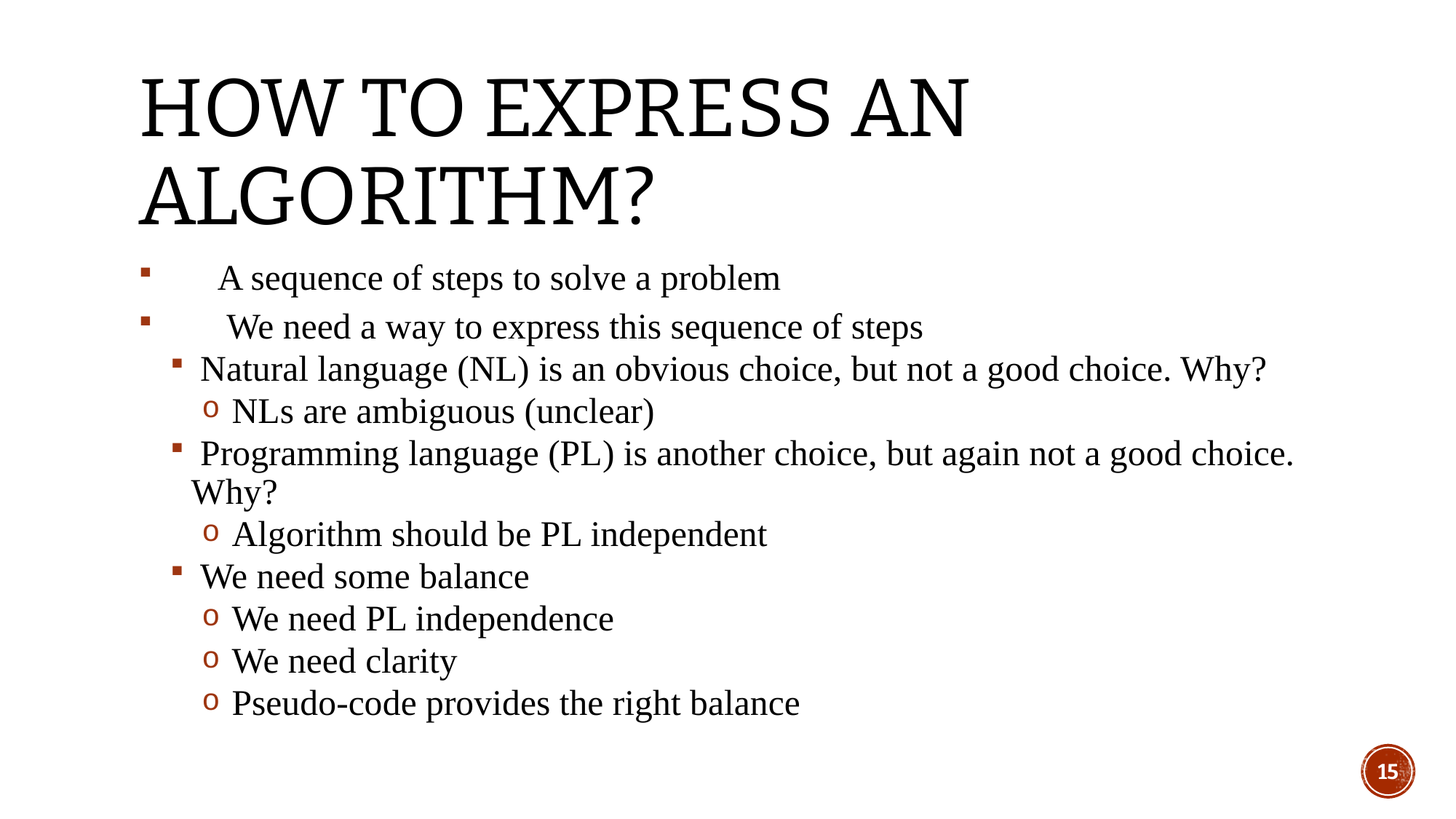

# How to express an algorithm?
A sequence of steps to solve a problem
 We need a way to express this sequence of steps
 Natural language (NL) is an obvious choice, but not a good choice. Why?
 NLs are ambiguous (unclear)
 Programming language (PL) is another choice, but again not a good choice. Why?
 Algorithm should be PL independent
 We need some balance
 We need PL independence
 We need clarity
 Pseudo-code provides the right balance

15